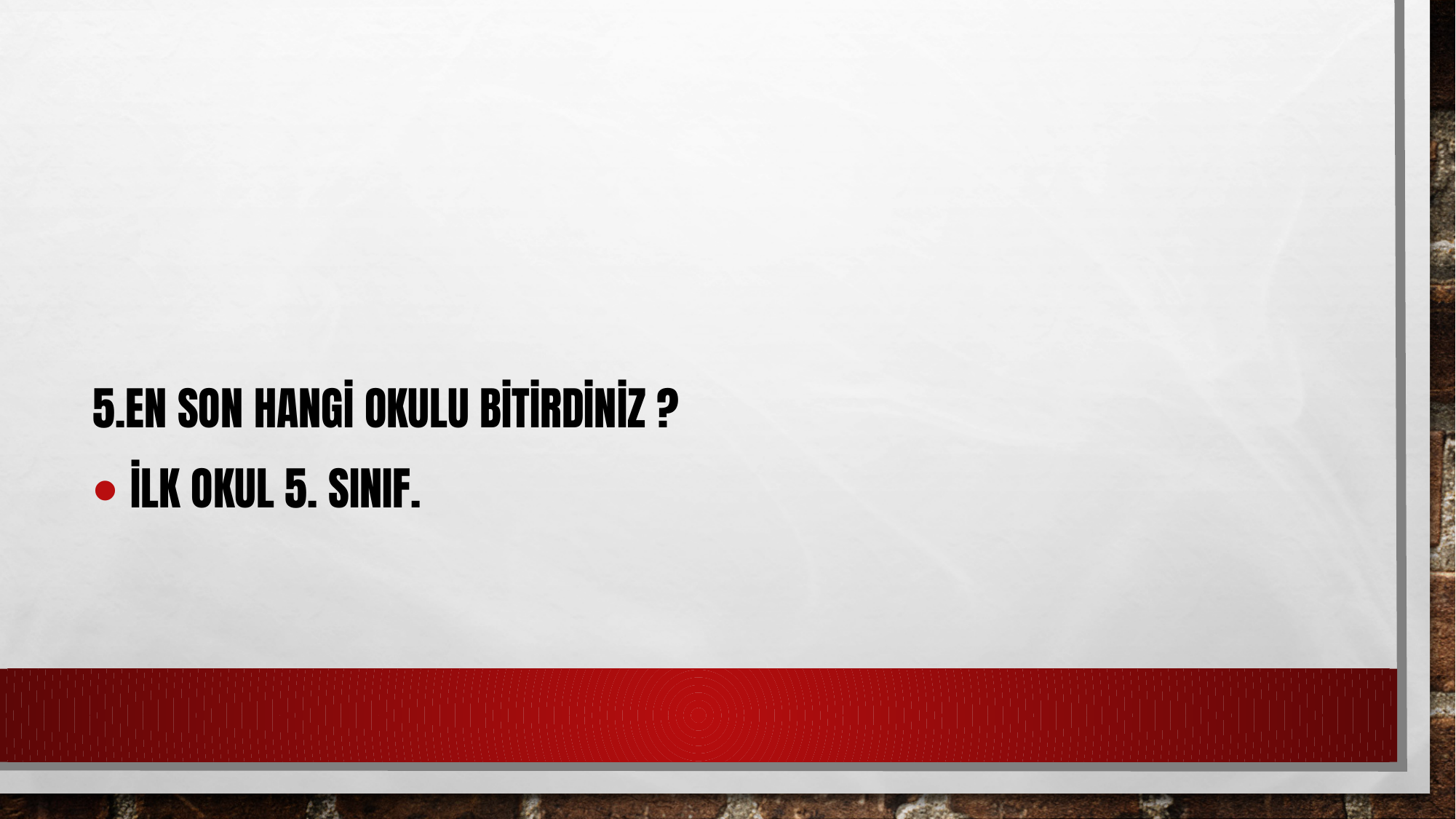

5.EN SON HANGİ OKULU BİTİRDİNİZ ?
 İLK OKUL 5. SINIF.